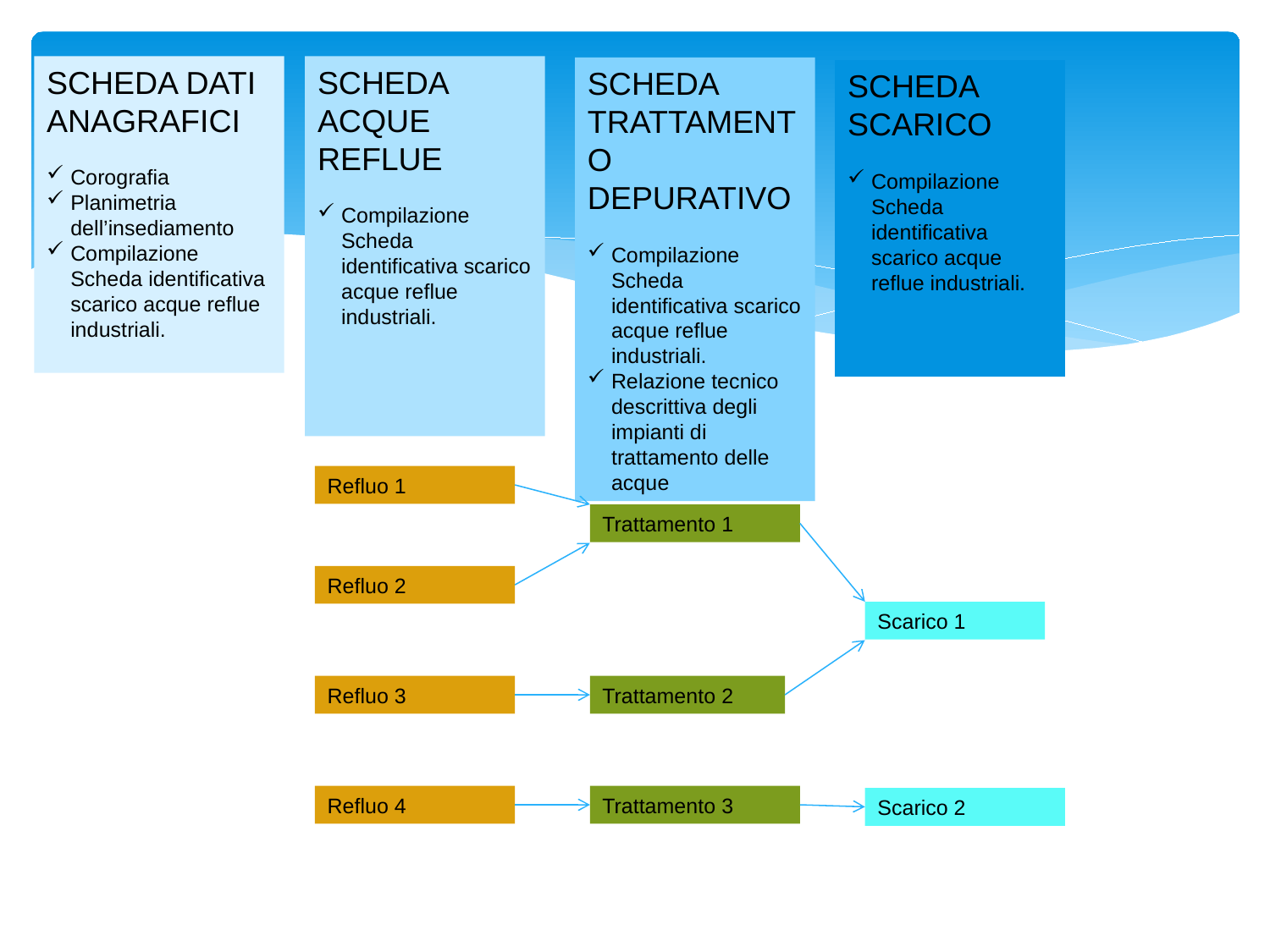

SCHEDA DATI ANAGRAFICI

Corografia
Planimetria dell’insediamento
Compilazione Scheda identificativa scarico acque reflue industriali.

SCHEDA ACQUE REFLUE

Compilazione Scheda identificativa scarico acque reflue industriali.

SCHEDA TRATTAMENTO DEPURATIVO

Compilazione Scheda identificativa scarico acque reflue industriali.
Relazione tecnico descrittiva degli impianti di trattamento delle acque
SCHEDA SCARICO

Compilazione Scheda identificativa scarico acque reflue industriali.

Refluo 1
Trattamento 1
Refluo 2
Scarico 1
Refluo 3
Trattamento 2
Refluo 4
Trattamento 3
Scarico 2